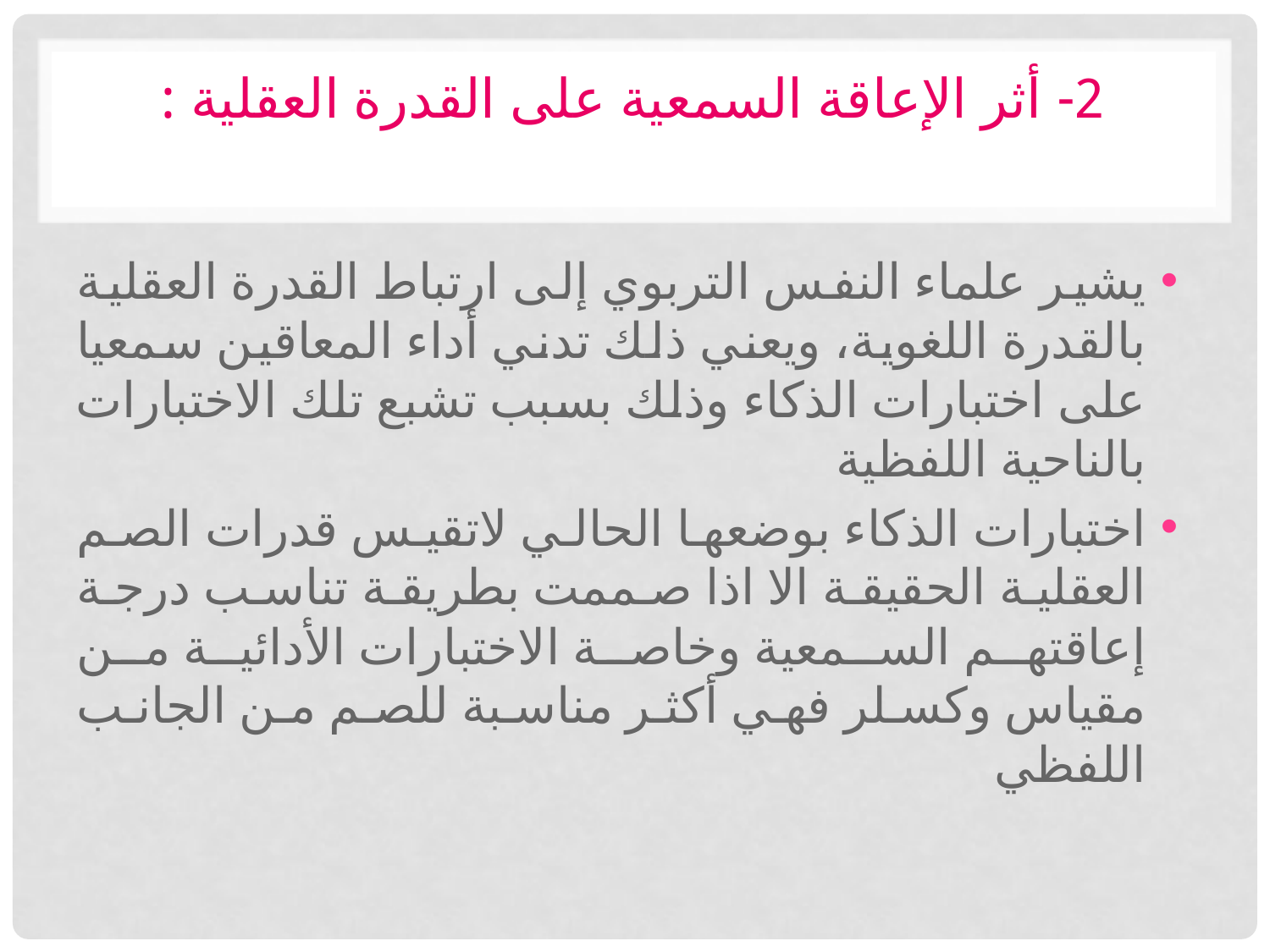

# 2- أثر الإعاقة السمعية على القدرة العقلية :
يشير علماء النفس التربوي إلى ارتباط القدرة العقلية بالقدرة اللغوية، ويعني ذلك تدني أداء المعاقين سمعيا على اختبارات الذكاء وذلك بسبب تشبع تلك الاختبارات بالناحية اللفظية
اختبارات الذكاء بوضعها الحالي لاتقيس قدرات الصم العقلية الحقيقة الا اذا صممت بطريقة تناسب درجة إعاقتهم السمعية وخاصة الاختبارات الأدائية من مقياس وكسلر فهي أكثر مناسبة للصم من الجانب اللفظي